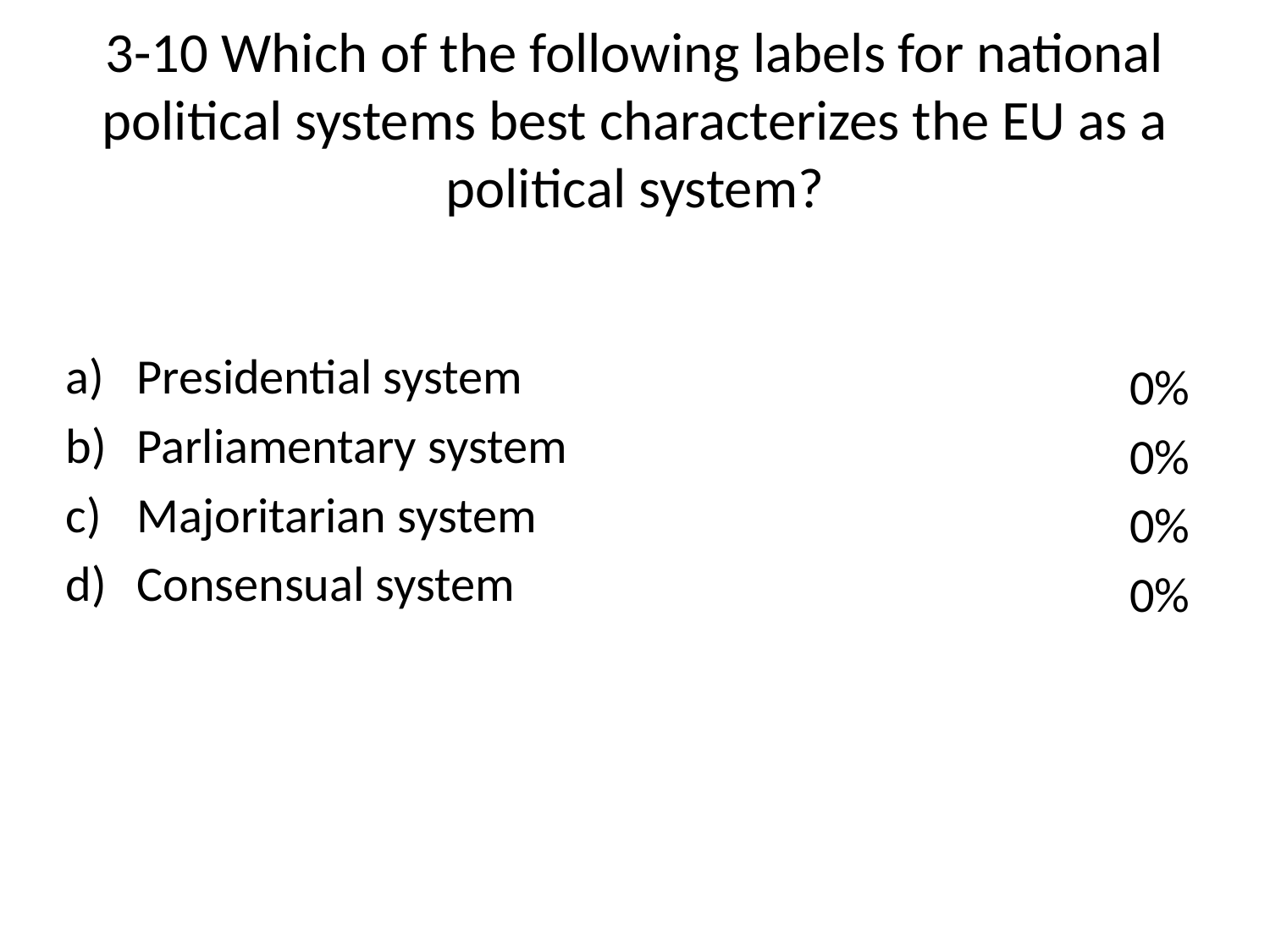

# 3-10 Which of the following labels for national political systems best characterizes the EU as a political system?
Presidential system
Parliamentary system
Majoritarian system
Consensual system
0%
0%
0%
0%